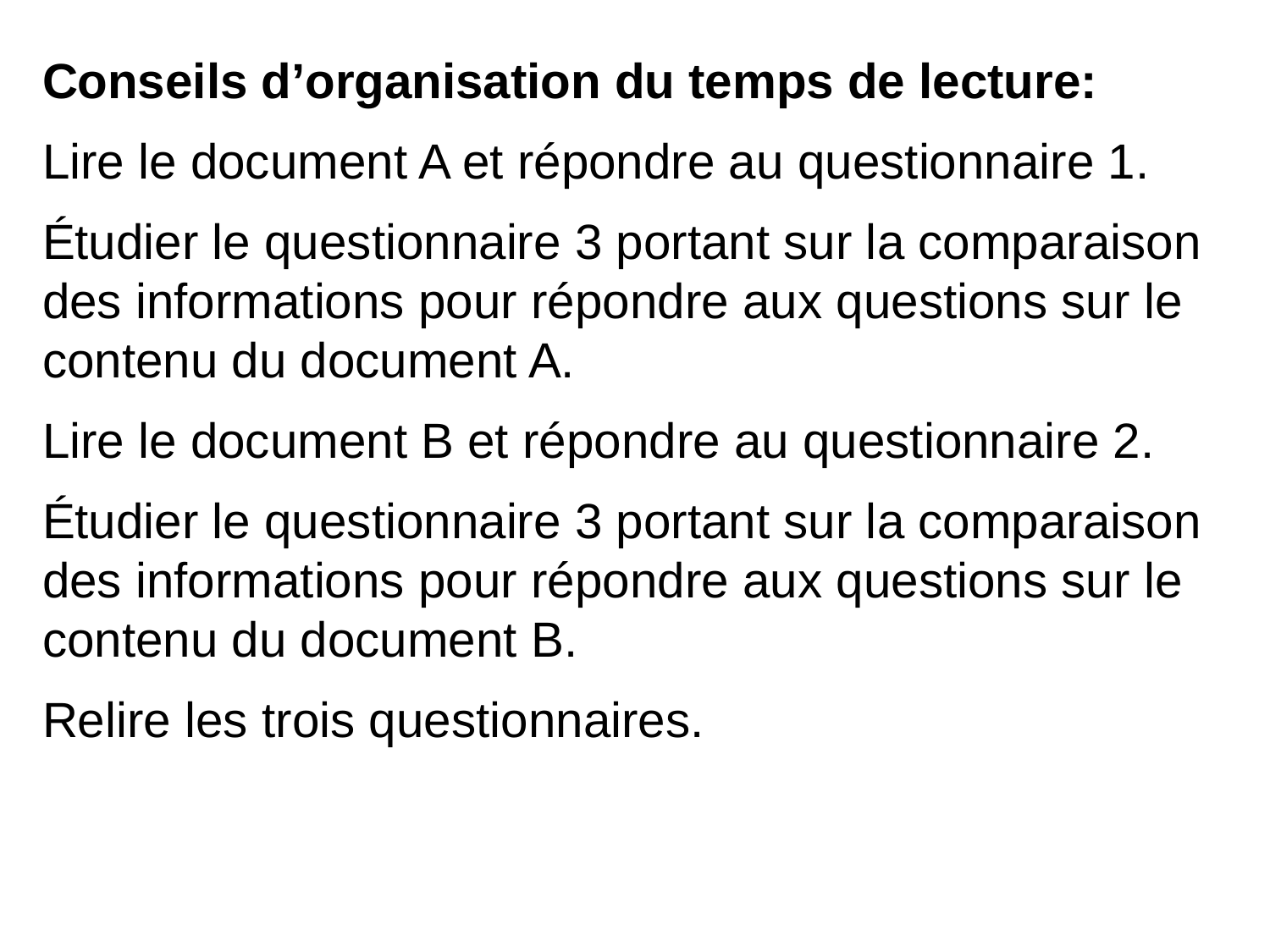

Conseils d’organisation du temps de lecture:
Lire le document A et répondre au questionnaire 1.
Étudier le questionnaire 3 portant sur la comparaison des informations pour répondre aux questions sur le contenu du document A.
Lire le document B et répondre au questionnaire 2.
Étudier le questionnaire 3 portant sur la comparaison des informations pour répondre aux questions sur le contenu du document B.
Relire les trois questionnaires.